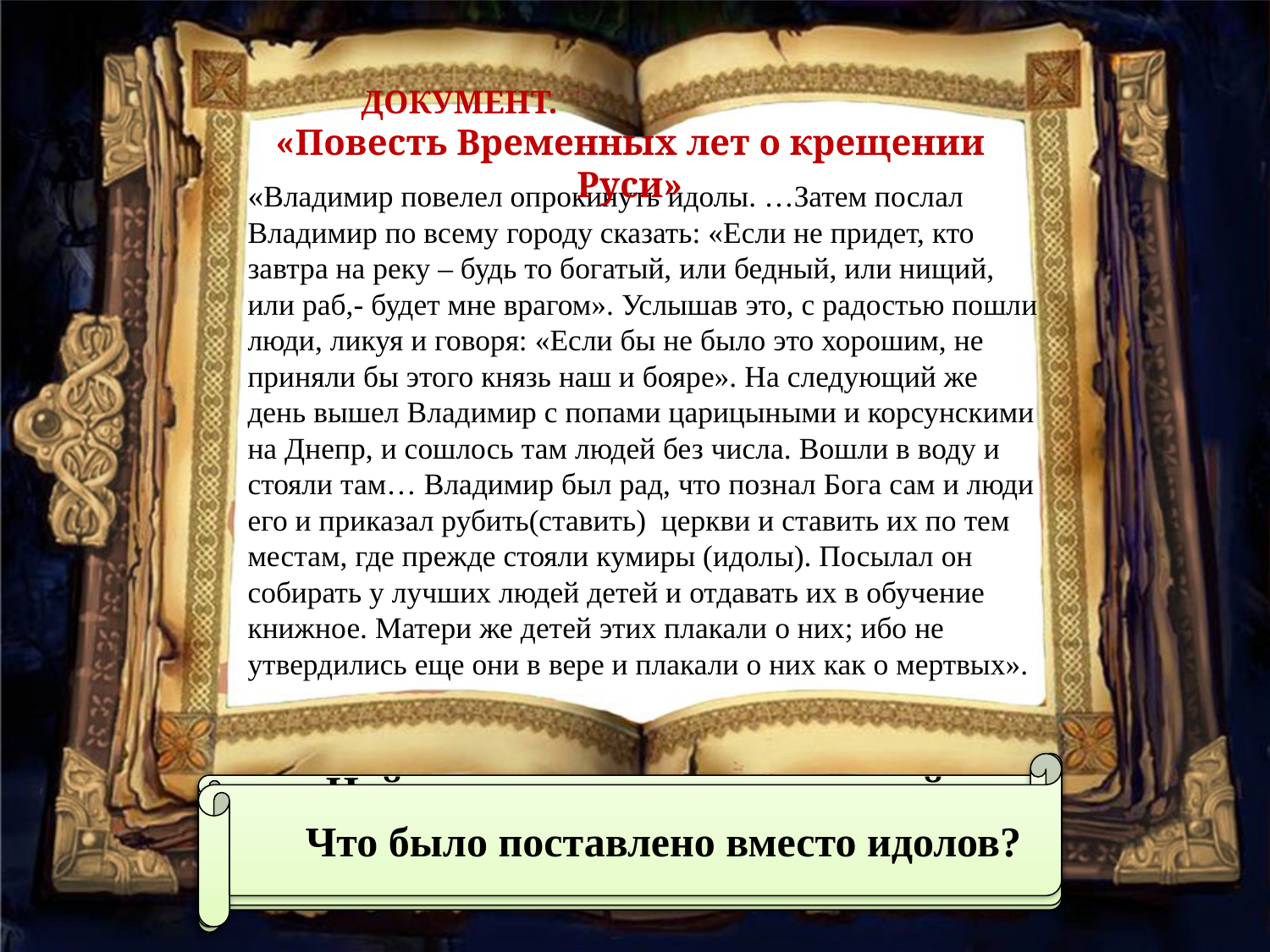

ДОКУМЕНТ.
«Повесть Временных лет о крещении Руси»
«Владимир повелел опрокинуть идолы. …Затем послал Владимир по всему городу сказать: «Если не придет, кто завтра на реку – будь то богатый, или бедный, или нищий, или раб,- будет мне врагом». Услышав это, с радостью пошли люди, ликуя и говоря: «Если бы не было это хорошим, не приняли бы этого князь наш и бояре». На следующий же день вышел Владимир с попами царицыными и корсунскими на Днепр, и сошлось там людей без числа. Вошли в воду и стояли там… Владимир был рад, что познал Бога сам и люди его и приказал рубить(ставить)  церкви и ставить их по тем местам, где прежде стояли кумиры (идолы). Посылал он собирать у лучших людей детей и отдавать их в обучение книжное. Матери же детей этих плакали о них; ибо не утвердились еще они в вере и плакали о них как о мертвых».
Найти фразу князя Владимира, которая заставила людей пойти на крещение.

Найти название реки, в которой крестили Киевлян.

      Что было поставлено вместо идолов?